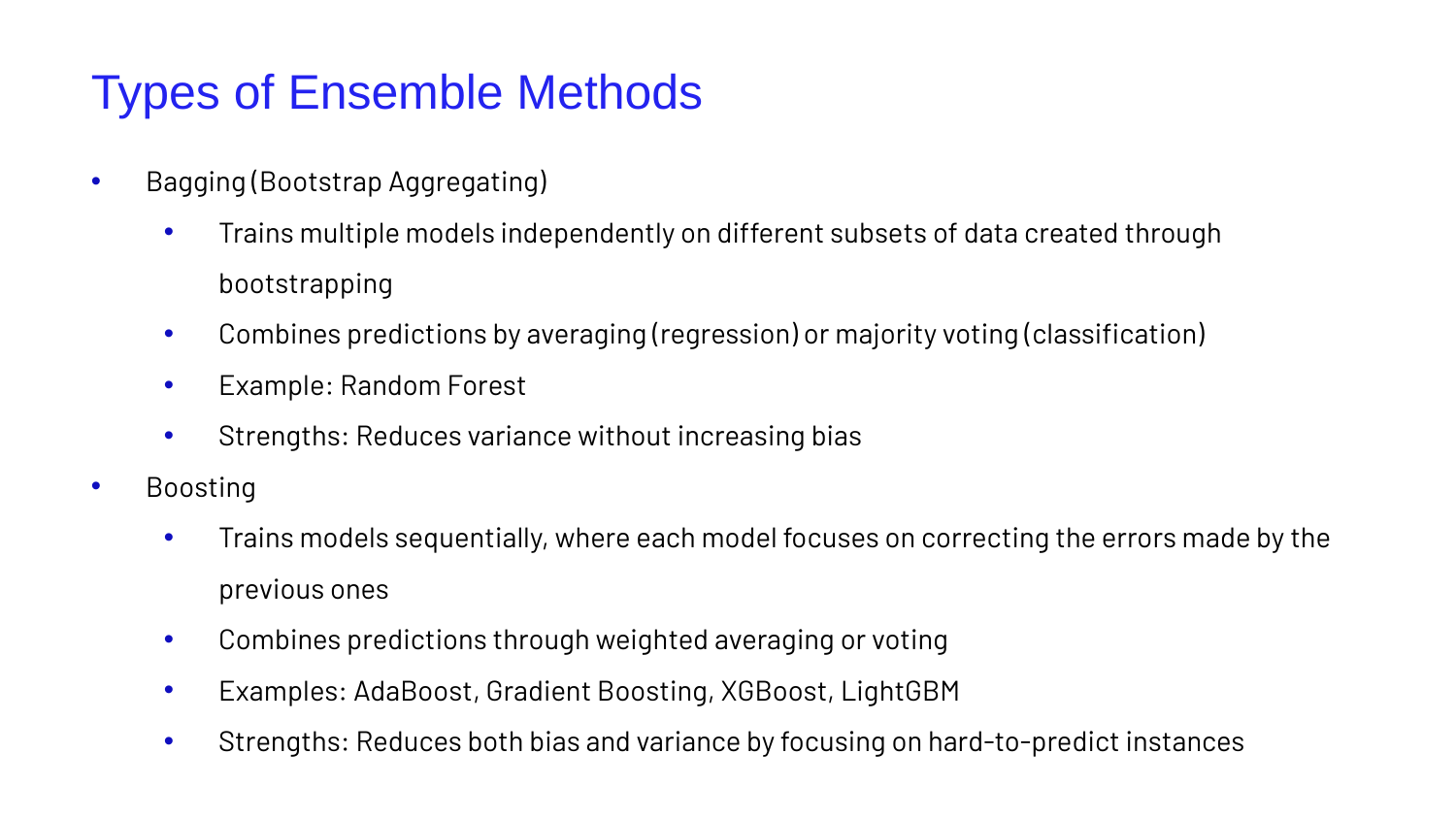

Types of Ensemble Methods
Bagging (Bootstrap Aggregating)
Trains multiple models independently on different subsets of data created through bootstrapping
Combines predictions by averaging (regression) or majority voting (classification)
Example: Random Forest
Strengths: Reduces variance without increasing bias
Boosting
Trains models sequentially, where each model focuses on correcting the errors made by the previous ones
Combines predictions through weighted averaging or voting
Examples: AdaBoost, Gradient Boosting, XGBoost, LightGBM
Strengths: Reduces both bias and variance by focusing on hard-to-predict instances